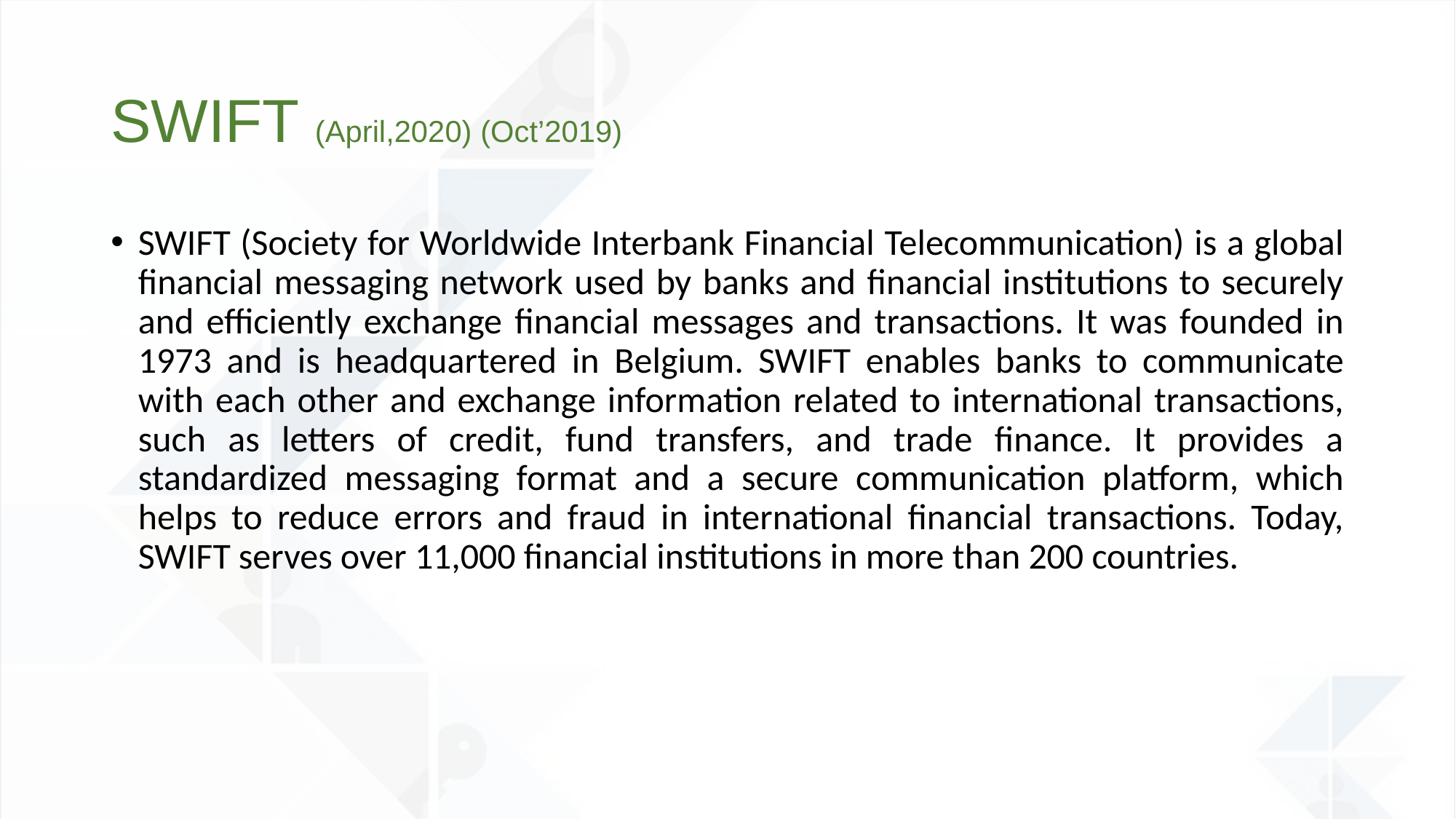

# SWIFT (April,2020) (Oct’2019)
SWIFT (Society for Worldwide Interbank Financial Telecommunication) is a global financial messaging network used by banks and financial institutions to securely and efficiently exchange financial messages and transactions. It was founded in 1973 and is headquartered in Belgium. SWIFT enables banks to communicate with each other and exchange information related to international transactions, such as letters of credit, fund transfers, and trade finance. It provides a standardized messaging format and a secure communication platform, which helps to reduce errors and fraud in international financial transactions. Today, SWIFT serves over 11,000 financial institutions in more than 200 countries.